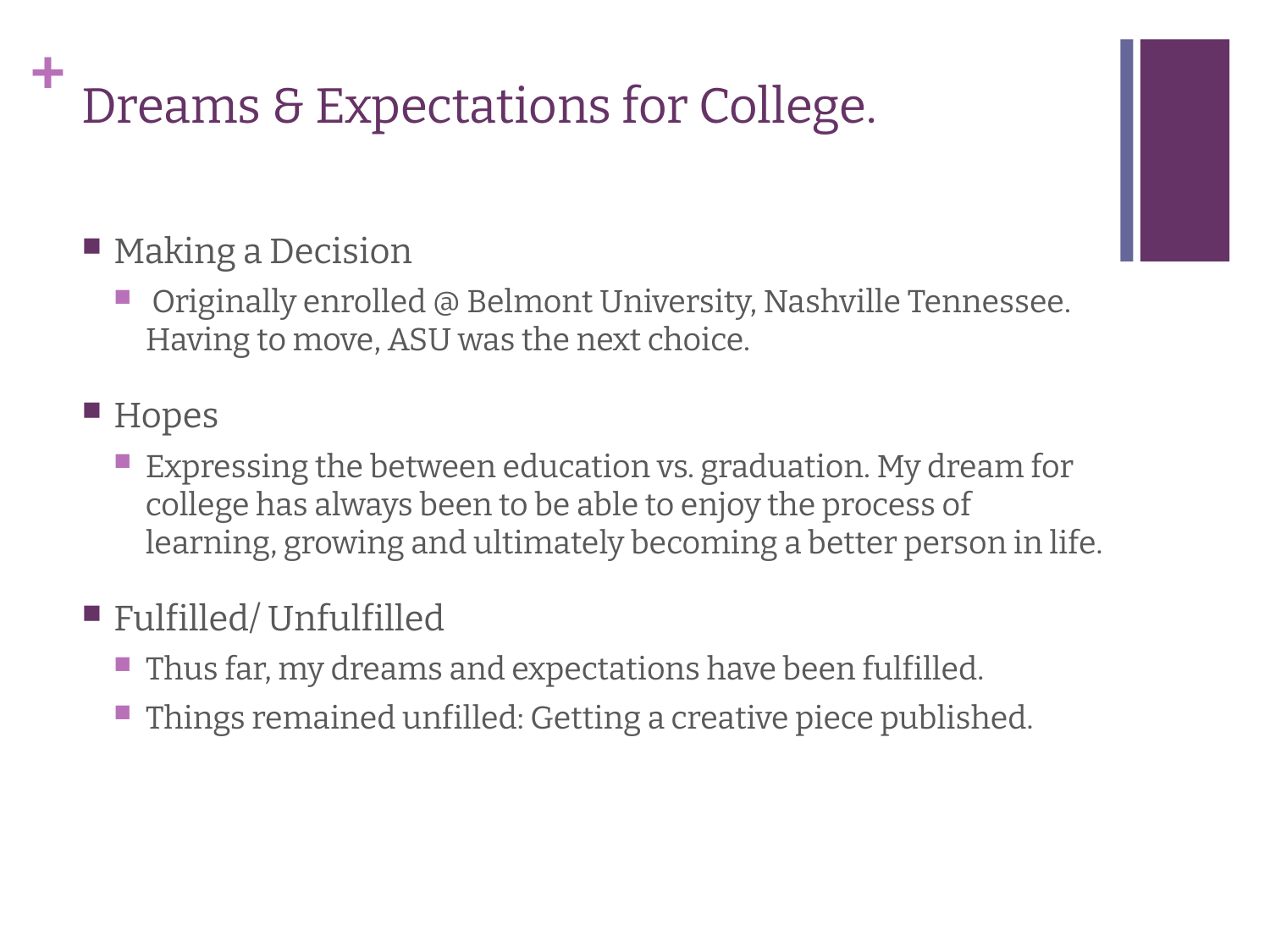

# Dreams & Expectations for College.
Making a Decision
 Originally enrolled @ Belmont University, Nashville Tennessee. Having to move, ASU was the next choice.
Hopes
Expressing the between education vs. graduation. My dream for college has always been to be able to enjoy the process of learning, growing and ultimately becoming a better person in life.
Fulfilled/ Unfulfilled
Thus far, my dreams and expectations have been fulfilled.
Things remained unfilled: Getting a creative piece published.